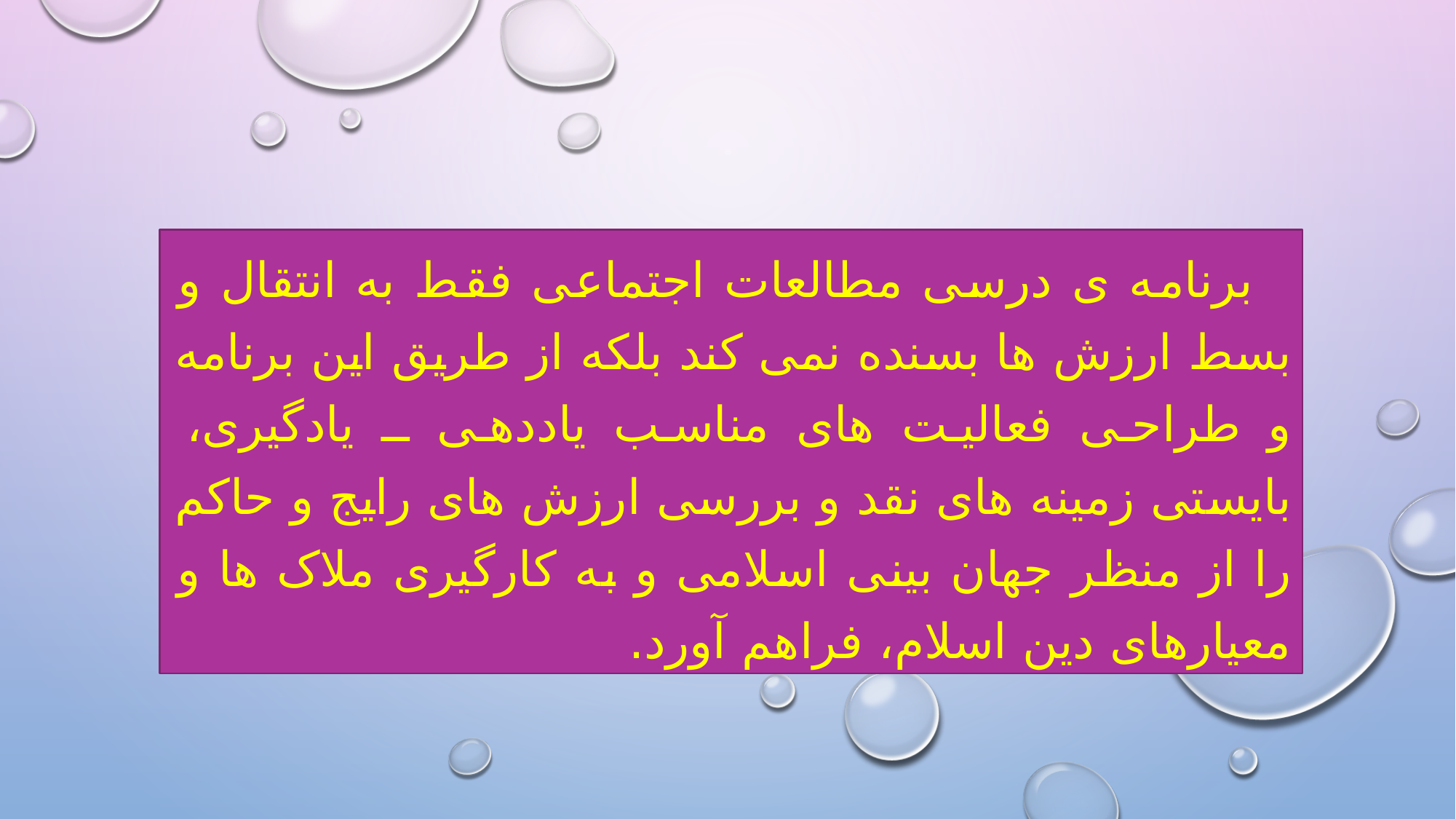

برنامه ی درسی مطالعات اجتماعی فقط به انتقال و بسط ارزش ها بسنده نمی کند بلکه از طريق اين برنامه و طراحی فعاليت های مناسب ياددهی ــ يادگيری، بايستی زمينه های نقد و بررسی ارزش های رايج و حاکم را از منظر جهان بينی اسلامی و به کارگيری ملاک ها و معيارهای دين اسلام، فراهم آورد.